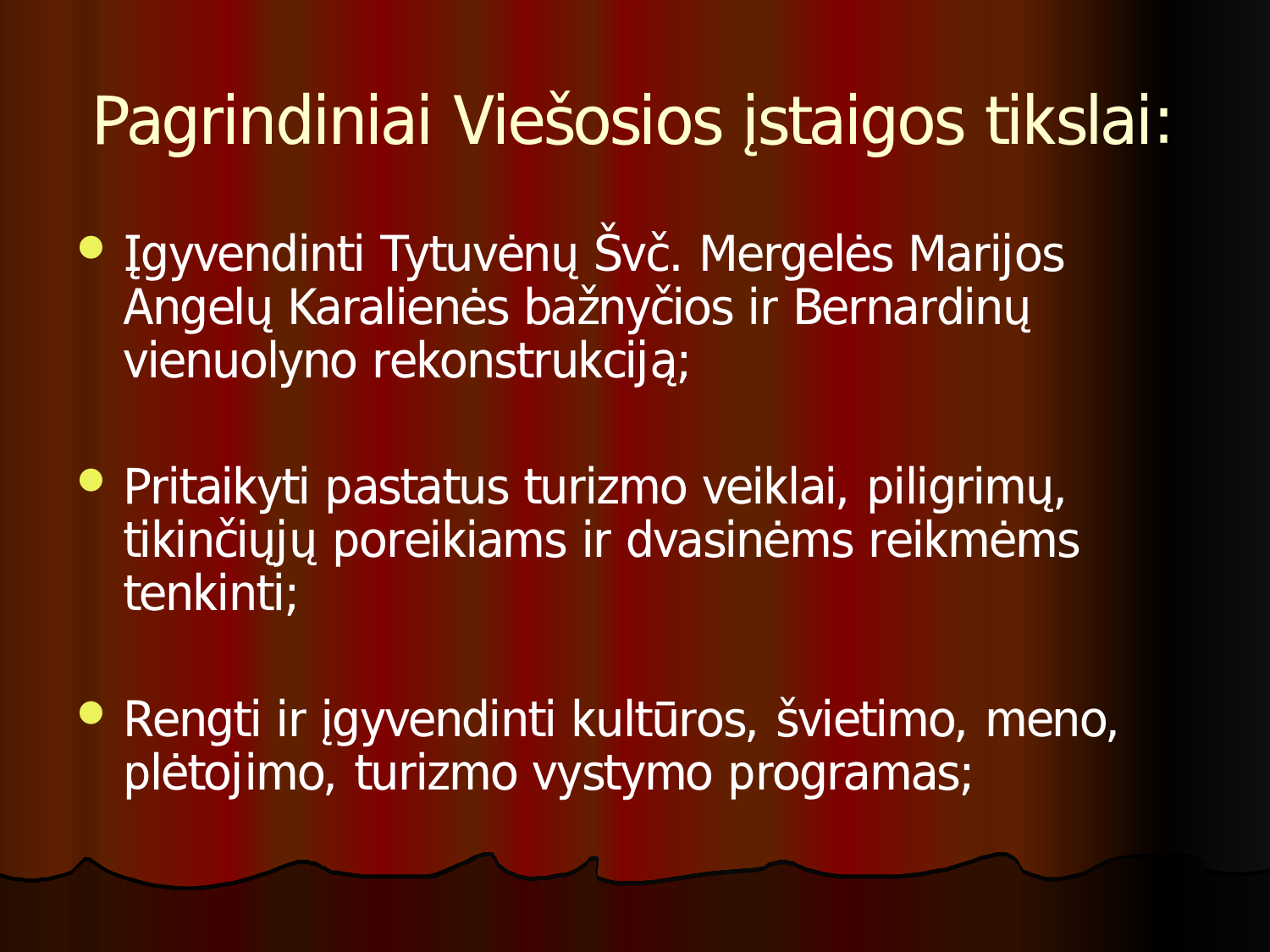

# Pagrindiniai Viešosios įstaigos tikslai:
Įgyvendinti Tytuvėnų Švč. Mergelės Marijos Angelų Karalienės bažnyčios ir Bernardinų vienuolyno rekonstrukciją;

Pritaikyti pastatus turizmo veiklai, piligrimų, tikinčiųjų poreikiams ir dvasinėms reikmėms tenkinti;

Rengti ir įgyvendinti kultūros, švietimo, meno, plėtojimo, turizmo vystymo programas;